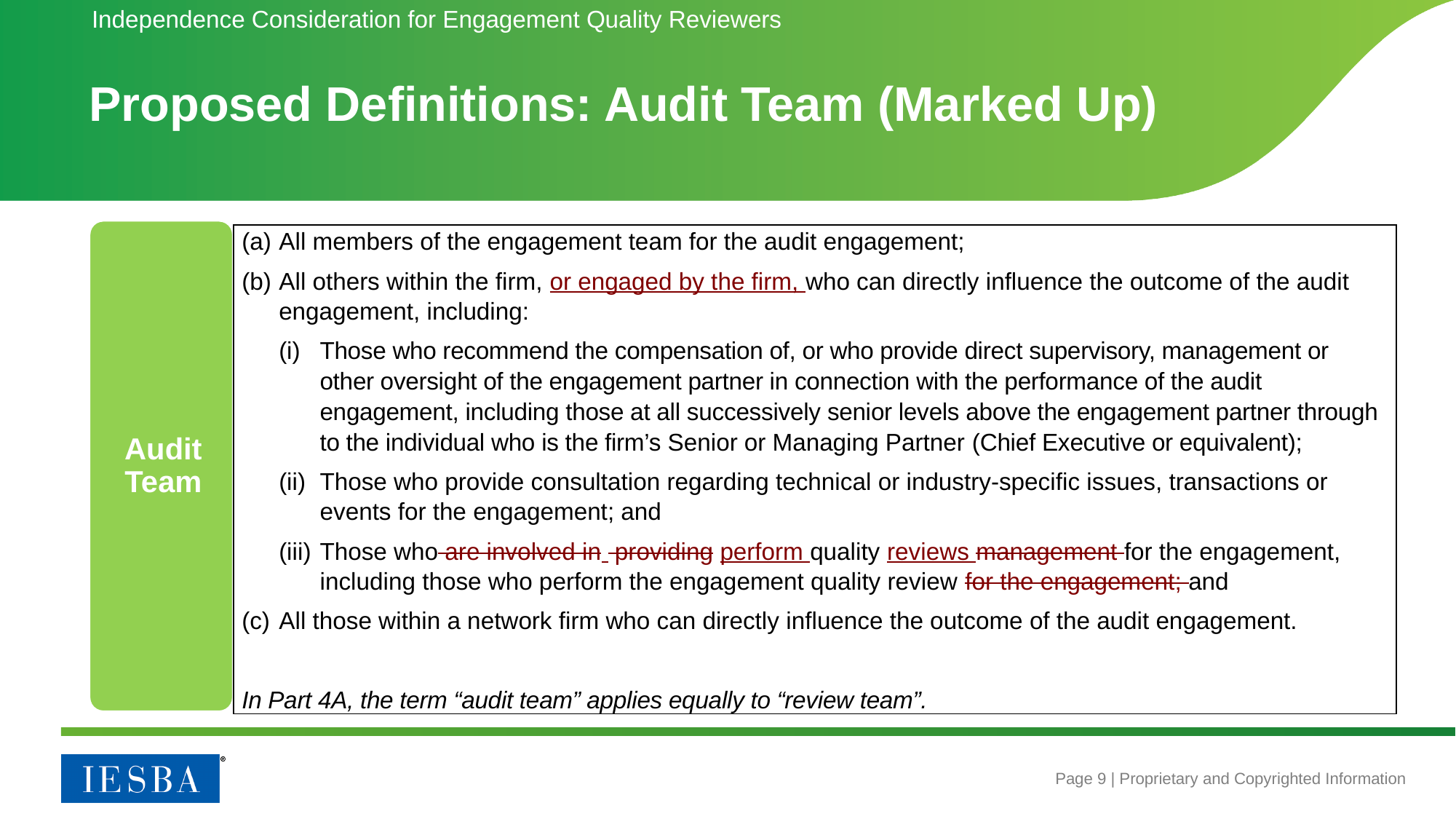

Independence Consideration for Engagement Quality Reviewers
#
Proposed Definitions: Audit Team (Marked Up)
Audit Team
| (a) All members of the engagement team for the audit engagement; (b) All others within the firm, or engaged by the firm, who can directly influence the outcome of the audit engagement, including: (i) Those who recommend the compensation of, or who provide direct supervisory, management or other oversight of the engagement partner in connection with the performance of the audit engagement, including those at all successively senior levels above the engagement partner through to the individual who is the firm’s Senior or Managing Partner (Chief Executive or equivalent); (ii) Those who provide consultation regarding technical or industry-specific issues, transactions or events for the engagement; and (iii) Those who are involved in providing perform quality reviews management for the engagement, including those who perform the engagement quality review for the engagement; and (c) All those within a network firm who can directly influence the outcome of the audit engagement.   In Part 4A, the term “audit team” applies equally to “review team”. |
| --- |